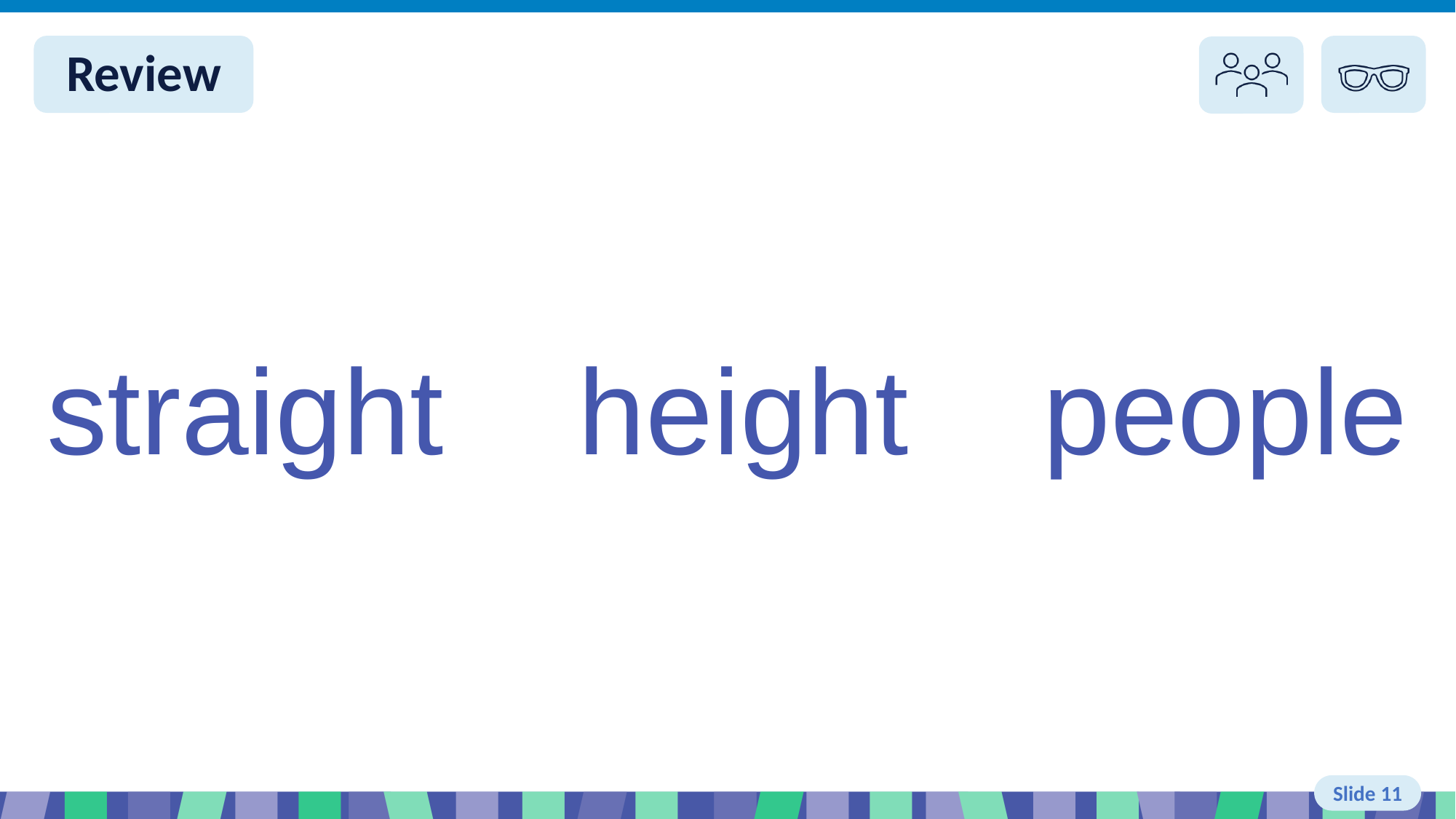

Slide 11 Review You do
straight    height    people